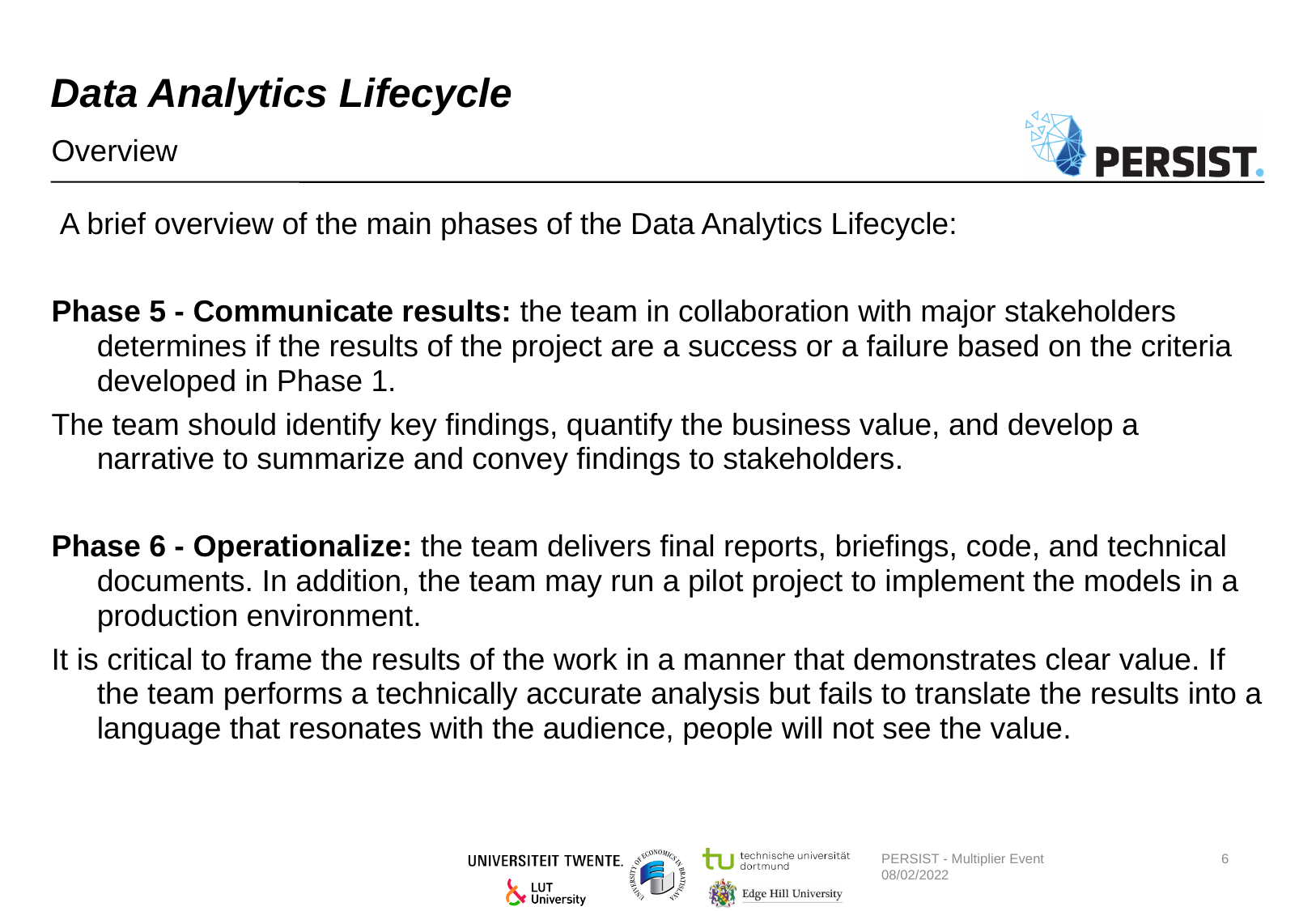

# Data Analytics Lifecycle
Overview
 A brief overview of the main phases of the Data Analytics Lifecycle:

Phase 5 - Communicate results: the team in collaboration with major stakeholders determines if the results of the project are a success or a failure based on the criteria developed in Phase 1.
The team should identify key findings, quantify the business value, and develop a narrative to summarize and convey findings to stakeholders.

Phase 6 - Operationalize: the team delivers final reports, briefings, code, and technical documents. In addition, the team may run a pilot project to implement the models in a production environment.
It is critical to frame the results of the work in a manner that demonstrates clear value. If the team performs a technically accurate analysis but fails to translate the results into a language that resonates with the audience, people will not see the value.